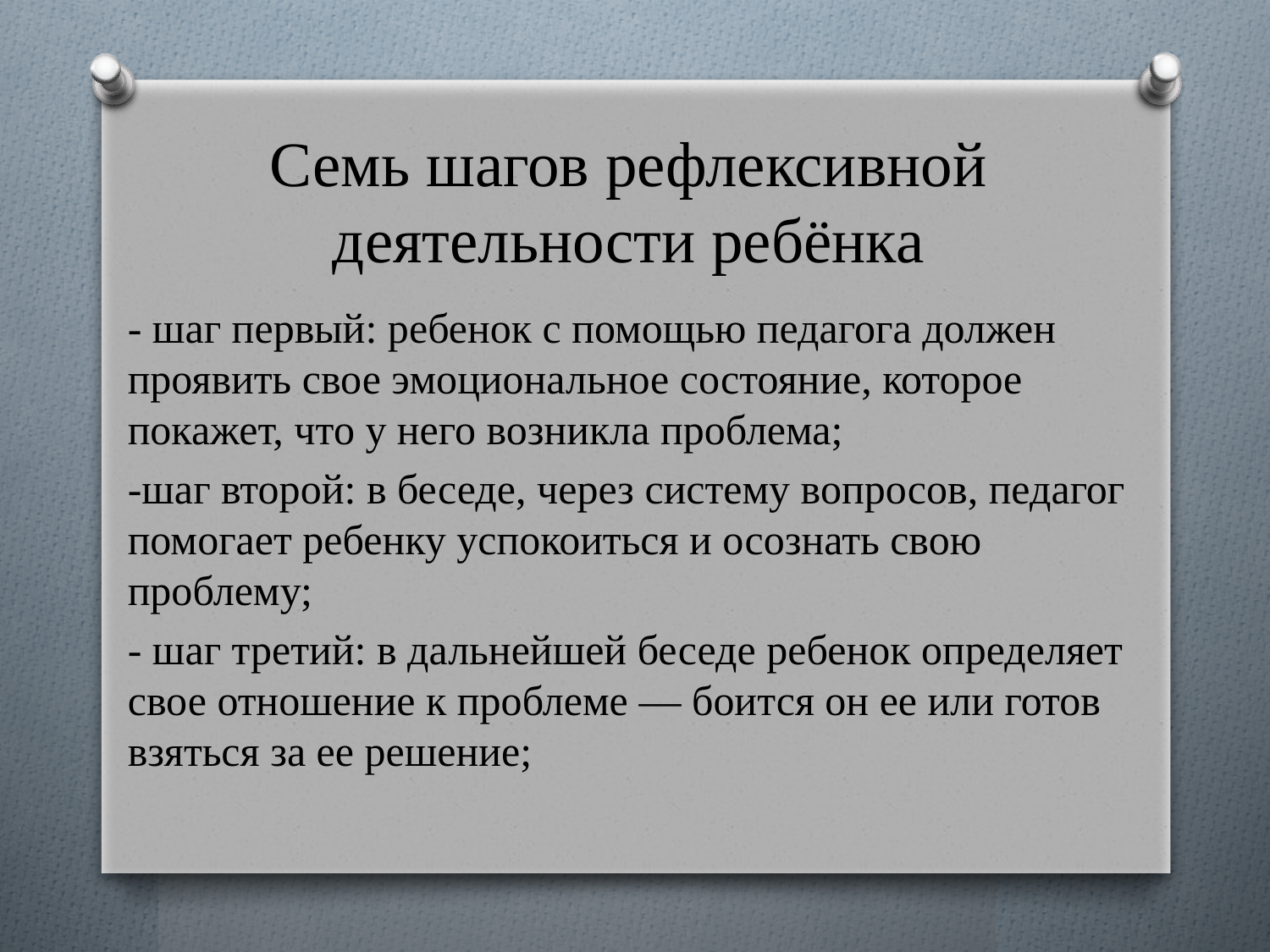

# Семь шагов рефлексивной деятельности ребёнка
- шаг первый: ребенок с помощью педагога должен проявить свое эмоциональное состояние, которое покажет, что у него возникла проблема;
-шаг второй: в беседе, через систему вопросов, педагог помогает ребенку успокоиться и осознать свою проблему;
- шаг третий: в дальнейшей беседе ребенок определяет свое отношение к проблеме — боится он ее или готов взяться за ее решение;